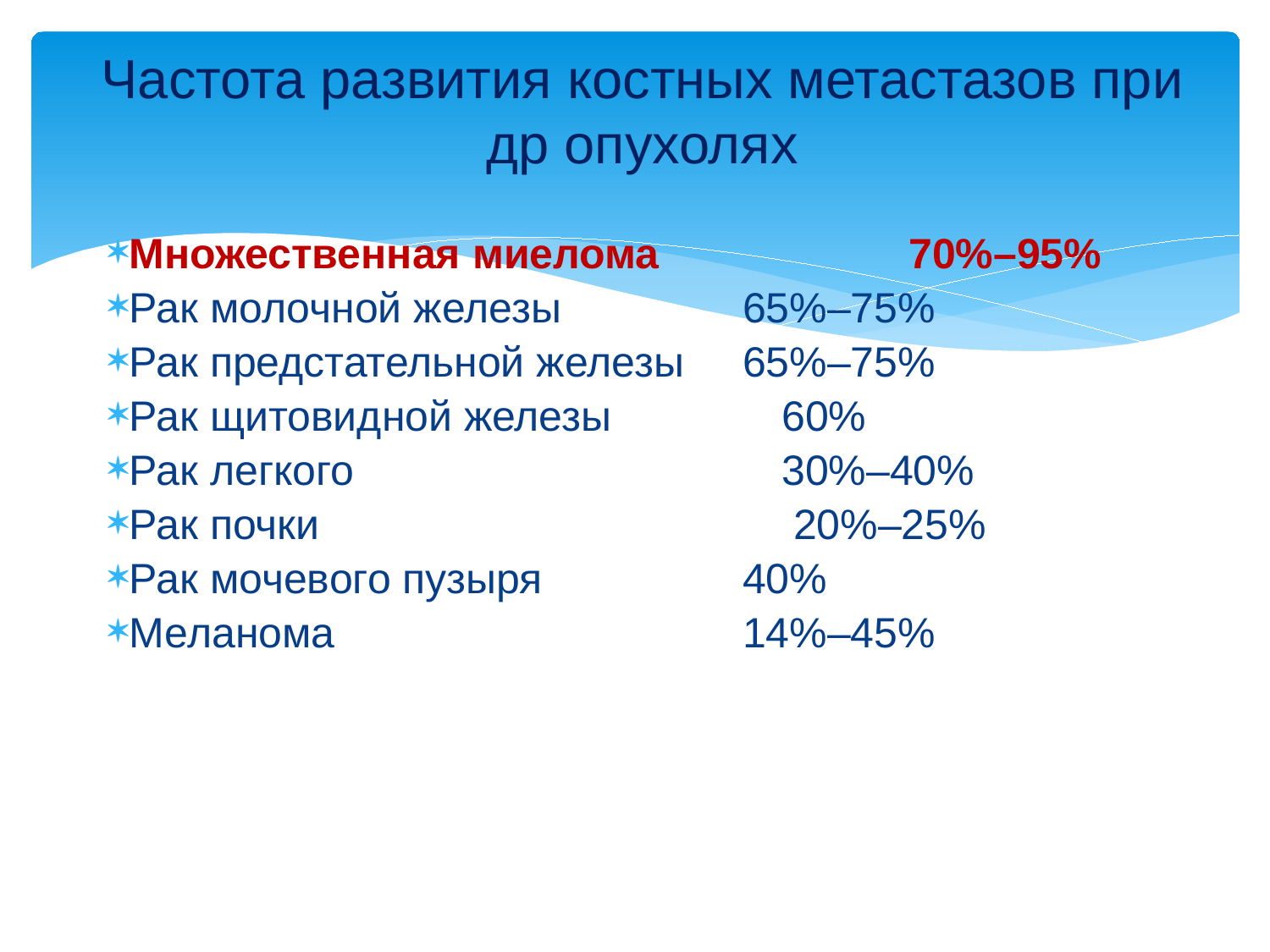

# Частота развития костных метастазов при др опухолях
Множественная миелома	              70%–95%
Рак молочной железы		65%–75%
Рак предстательной железы	65%–75%
Рак щитовидной железы	              60%
Рак легкого		              30%–40%
Рак почки		               20%–25%
Рак мочевого пузыря	 	40%
Меланома	              	14%–45%